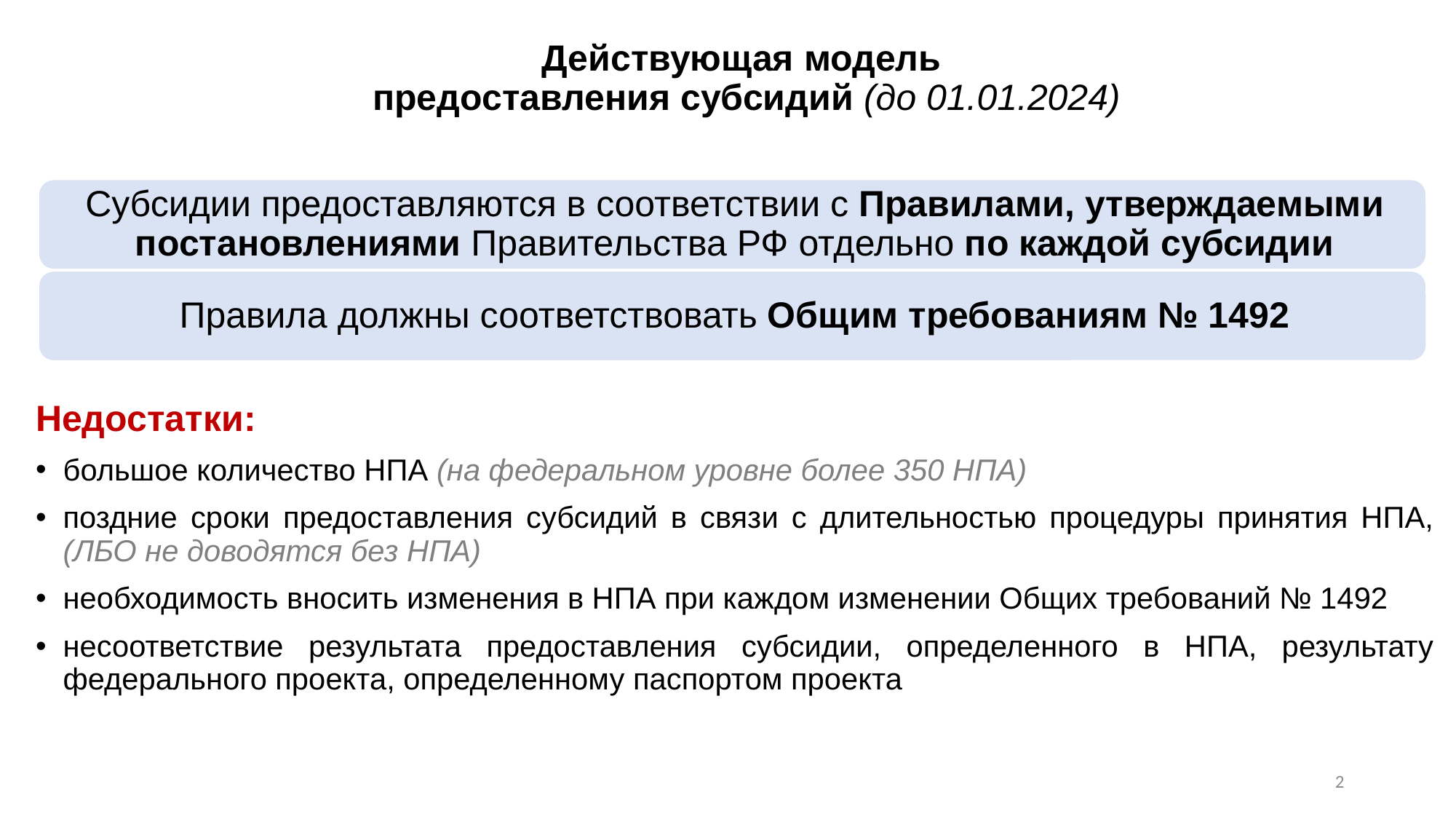

# Действующая модель предоставления субсидий (до 01.01.2024)
Субсидии предоставляются в соответствии с Правилами, утверждаемыми постановлениями Правительства РФ отдельно по каждой субсидии
Правила должны соответствовать Общим требованиям № 1492
Недостатки:
большое количество НПА (на федеральном уровне более 350 НПА)
поздние сроки предоставления субсидий в связи с длительностью процедуры принятия НПА, (ЛБО не доводятся без НПА)
необходимость вносить изменения в НПА при каждом изменении Общих требований № 1492
несоответствие результата предоставления субсидии, определенного в НПА, результату федерального проекта, определенному паспортом проекта
2